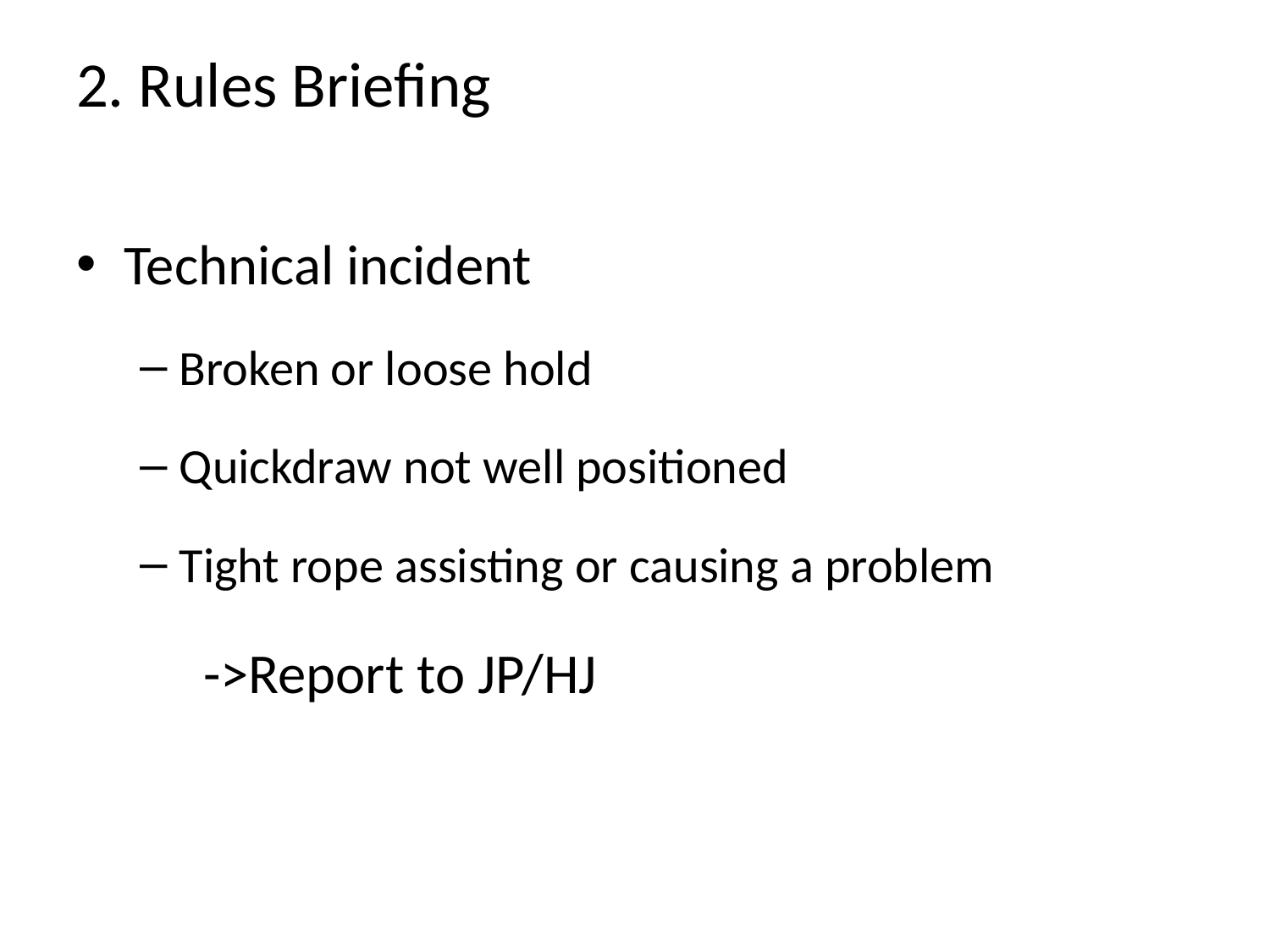

# 2. Rules Briefing
Technical incident
Broken or loose hold
Quickdraw not well positioned
Tight rope assisting or causing a problem
	->Report to JP/HJ